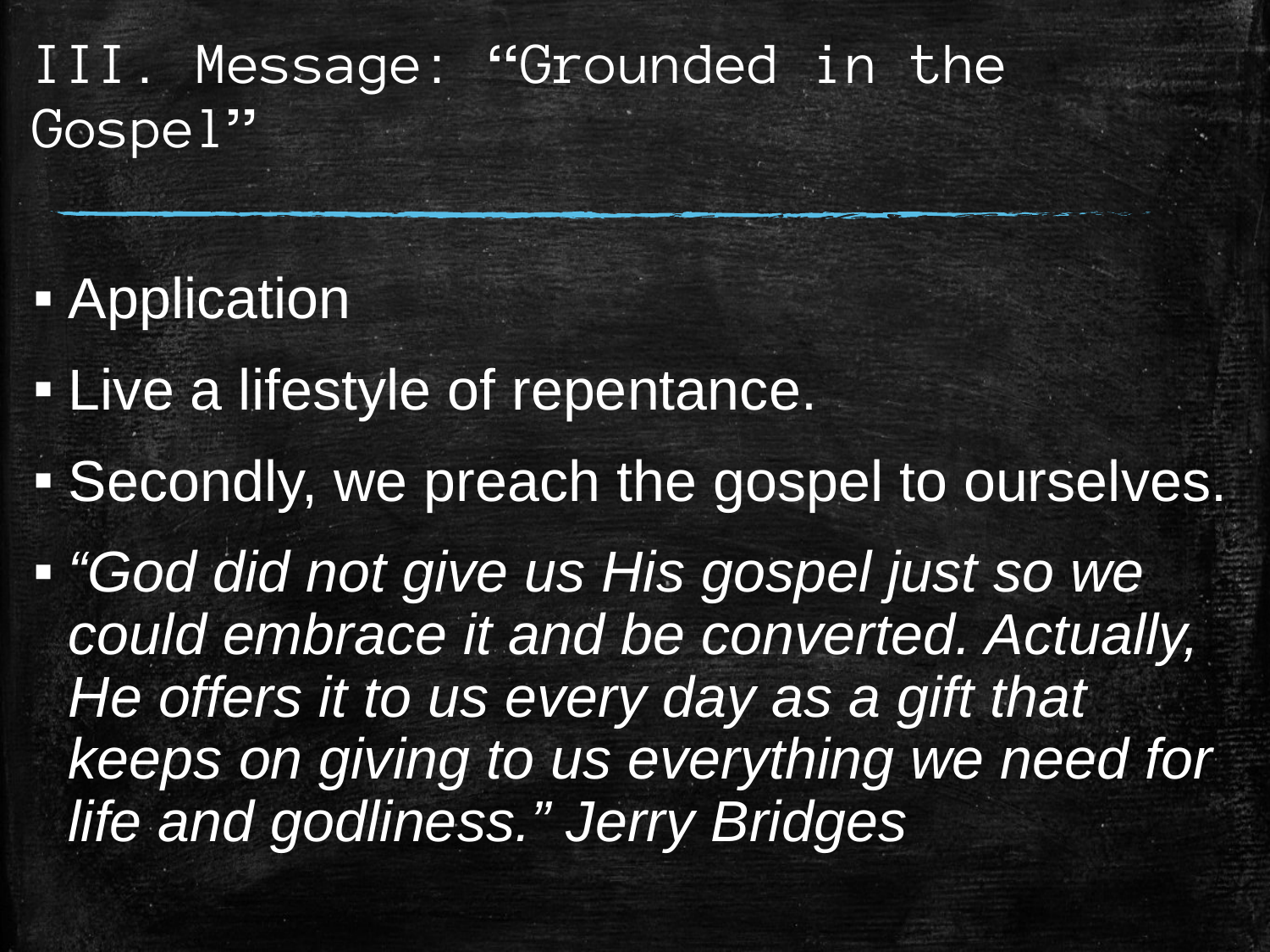

# III. Message: “Grounded in the Gospel”
Application
Live a lifestyle of repentance.
Secondly, we preach the gospel to ourselves.
“God did not give us His gospel just so we could embrace it and be converted. Actually, He offers it to us every day as a gift that keeps on giving to us everything we need for life and godliness.” Jerry Bridges